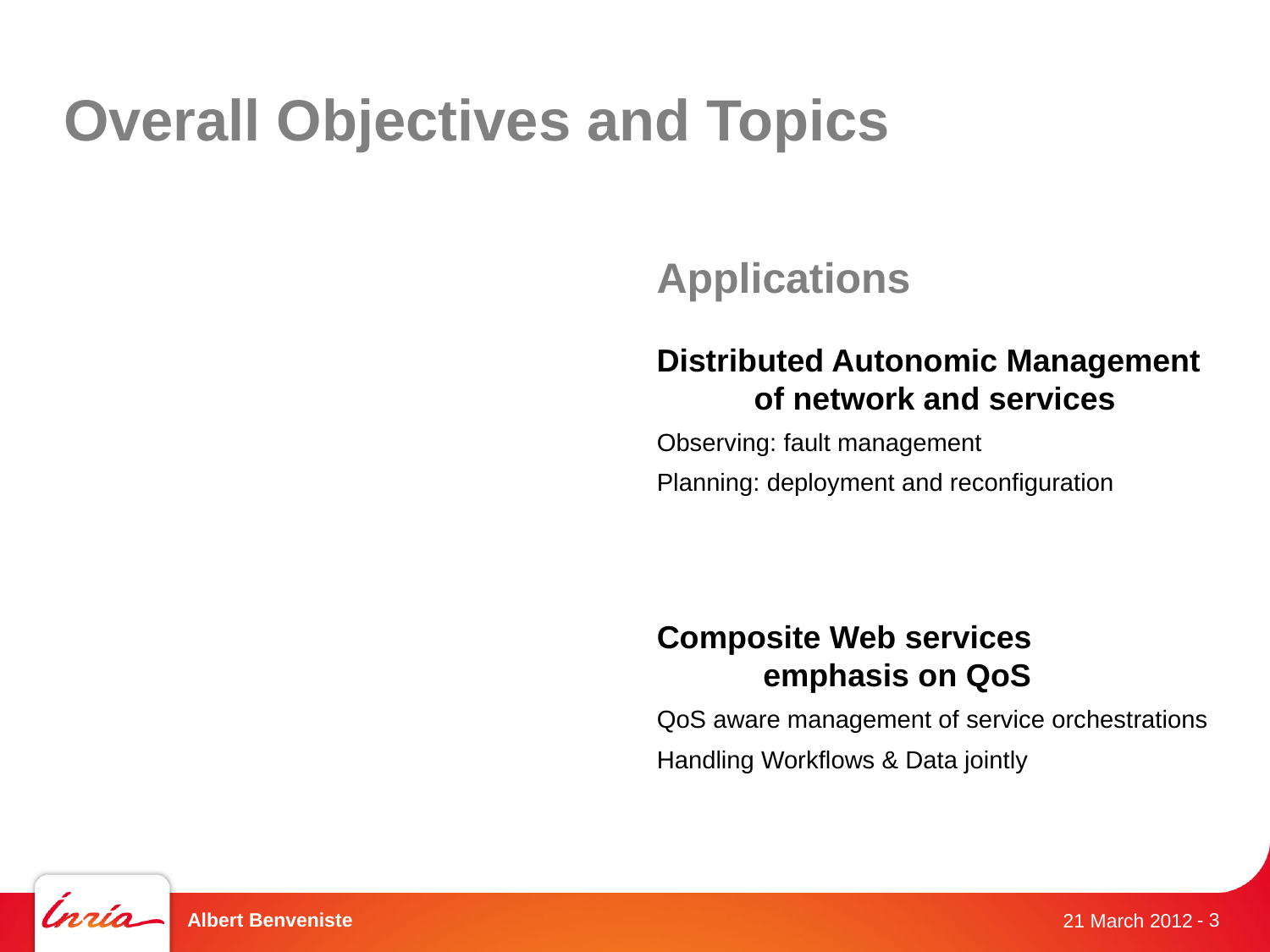

# Overall Objectives and Topics

Applications

Distributed Autonomic Management             of network and services
Observing: fault management
Planning: deployment and reconfiguration

Composite Web services                                 emphasis on QoS
QoS aware management of service orchestrations
Handling Workflows & Data jointly
Albert Benveniste
- 3
21 March 2012